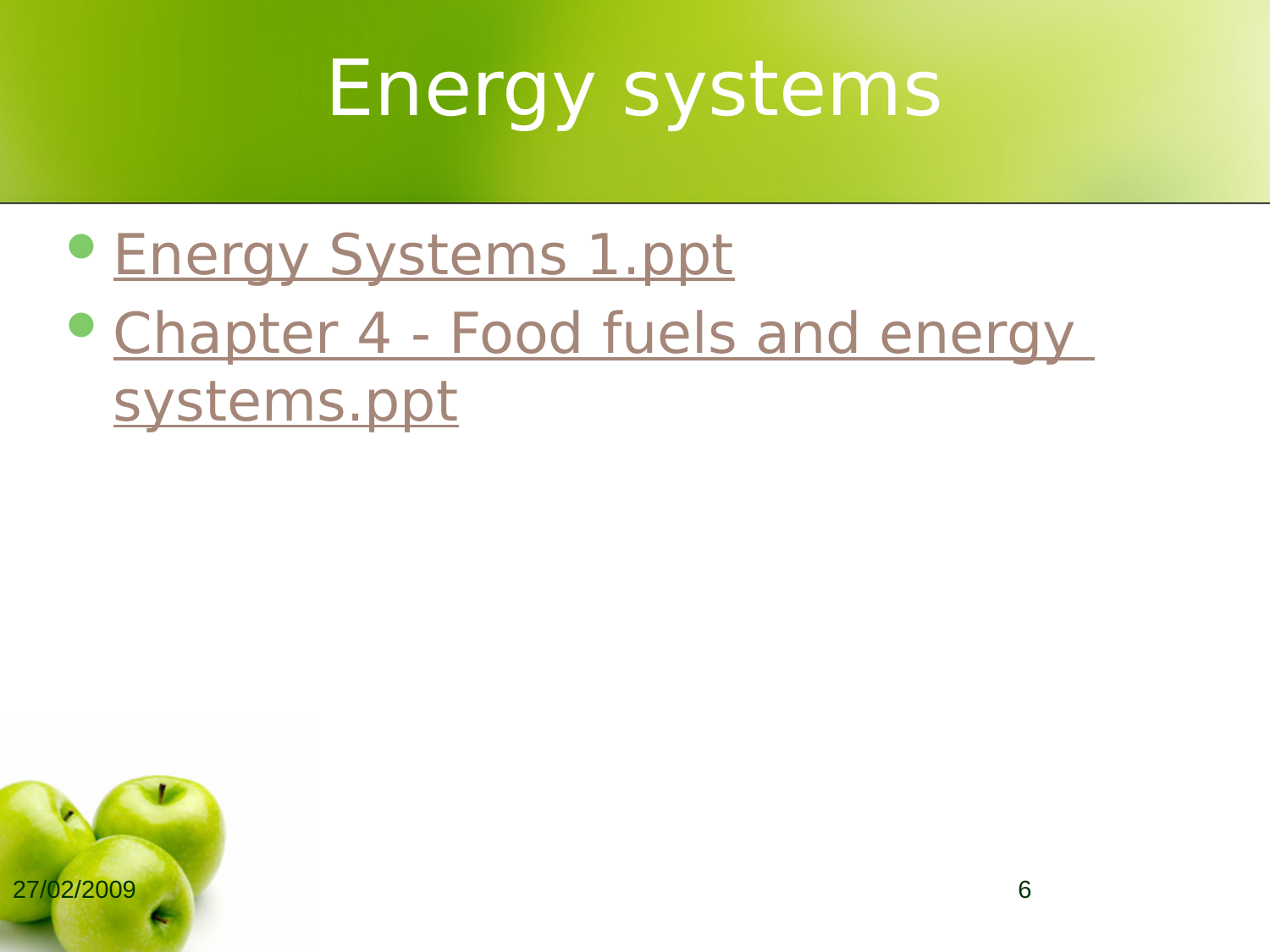

# Energy systems
Energy Systems 1.ppt
Chapter 4 - Food fuels and energy systems.ppt
27/02/2009
6